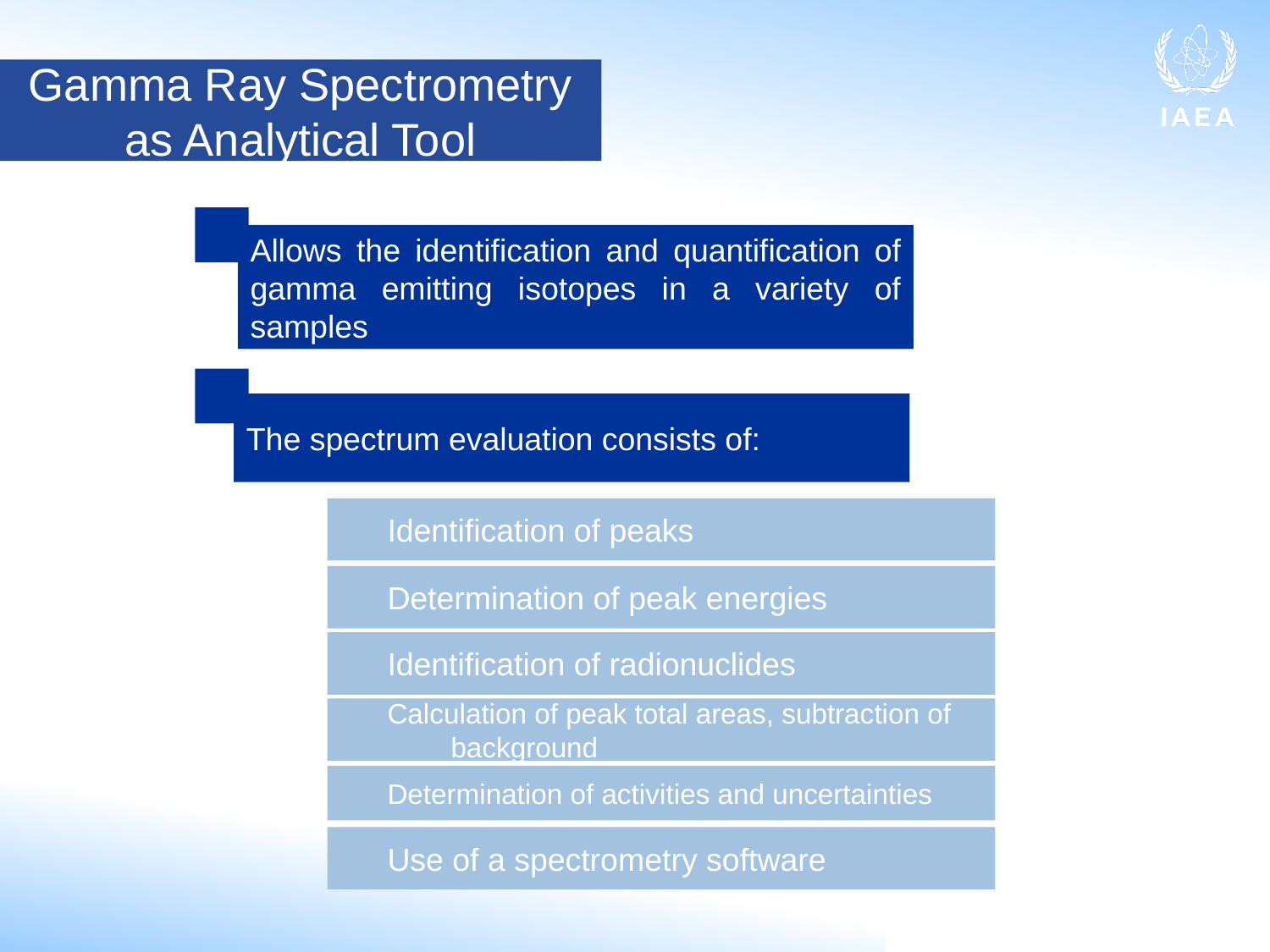

Gamma Ray Spectrometry as Analytical Tool

Allows the identification and quantification of gamma emitting isotopes in a variety of samples

The spectrum evaluation consists of:
Identification of peaks
Determination of peak energies
Identification of radionuclides
Calculation of peak total areas, subtraction of background
Determination of activities and uncertainties
Use of a spectrometry software